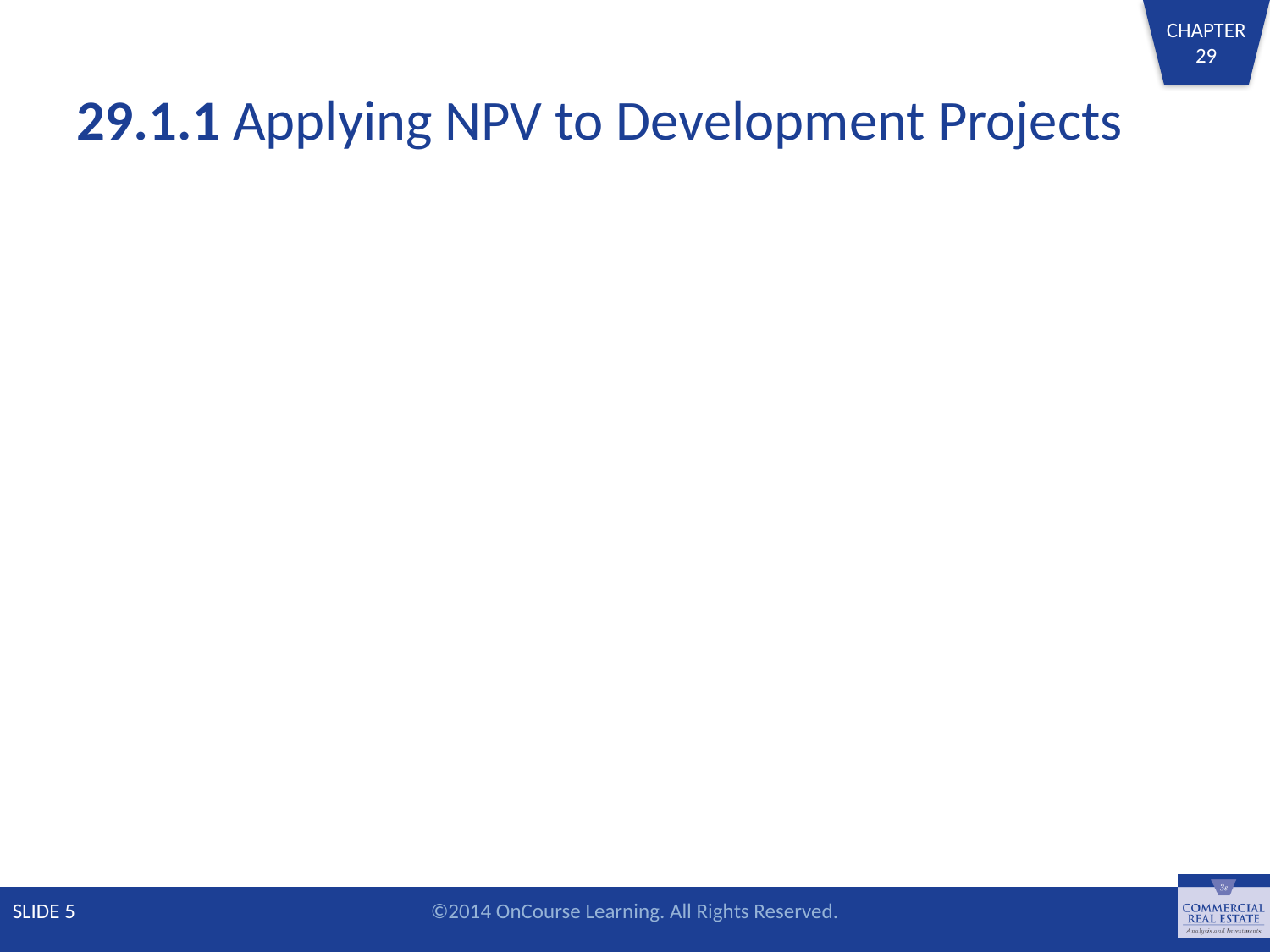

# 29.1.1 Applying NPV to Development Projects

SLIDE 5